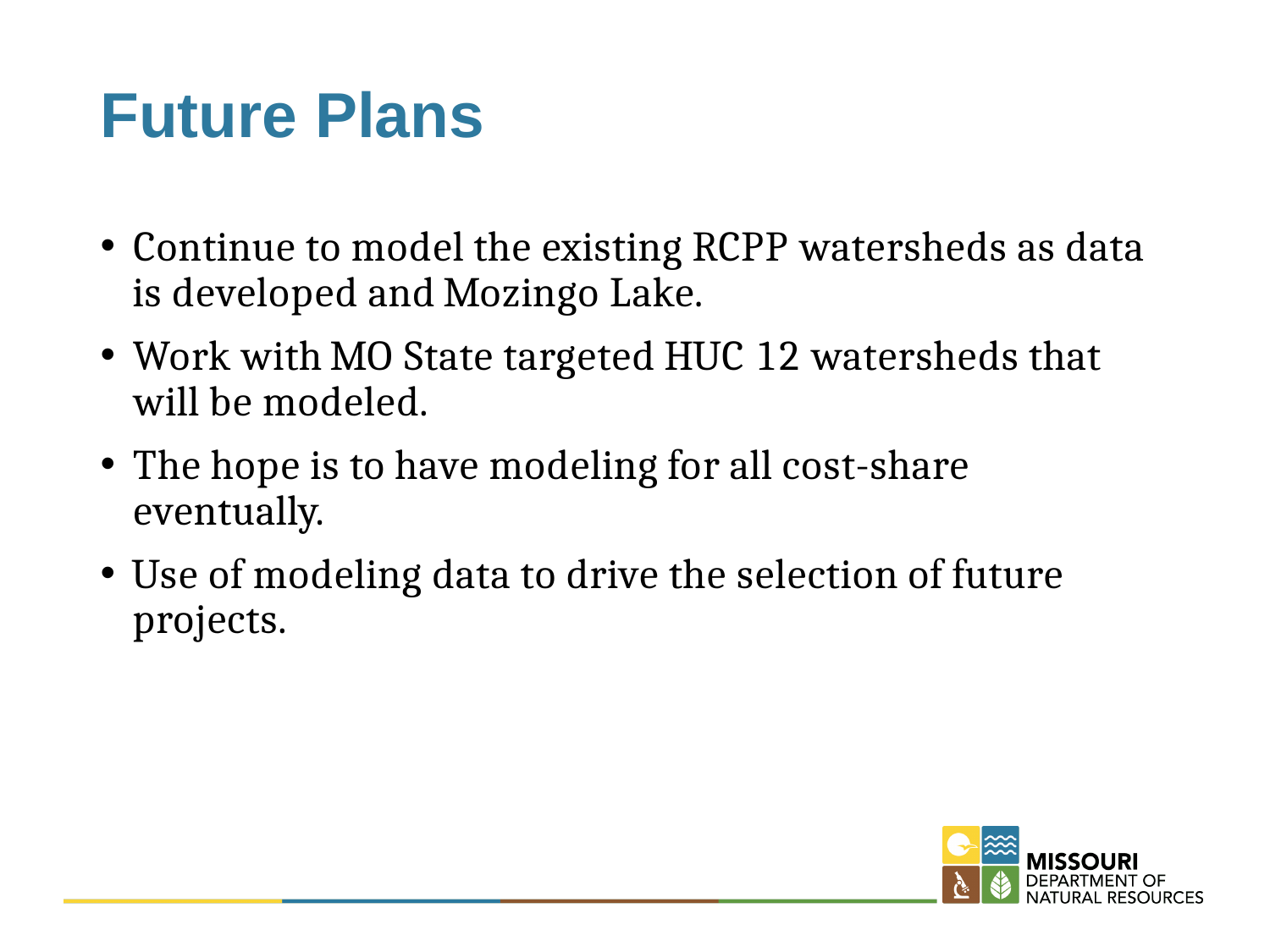

# Future Plans
Continue to model the existing RCPP watersheds as data is developed and Mozingo Lake.
Work with MO State targeted HUC 12 watersheds that will be modeled.
The hope is to have modeling for all cost-share eventually.
Use of modeling data to drive the selection of future projects.